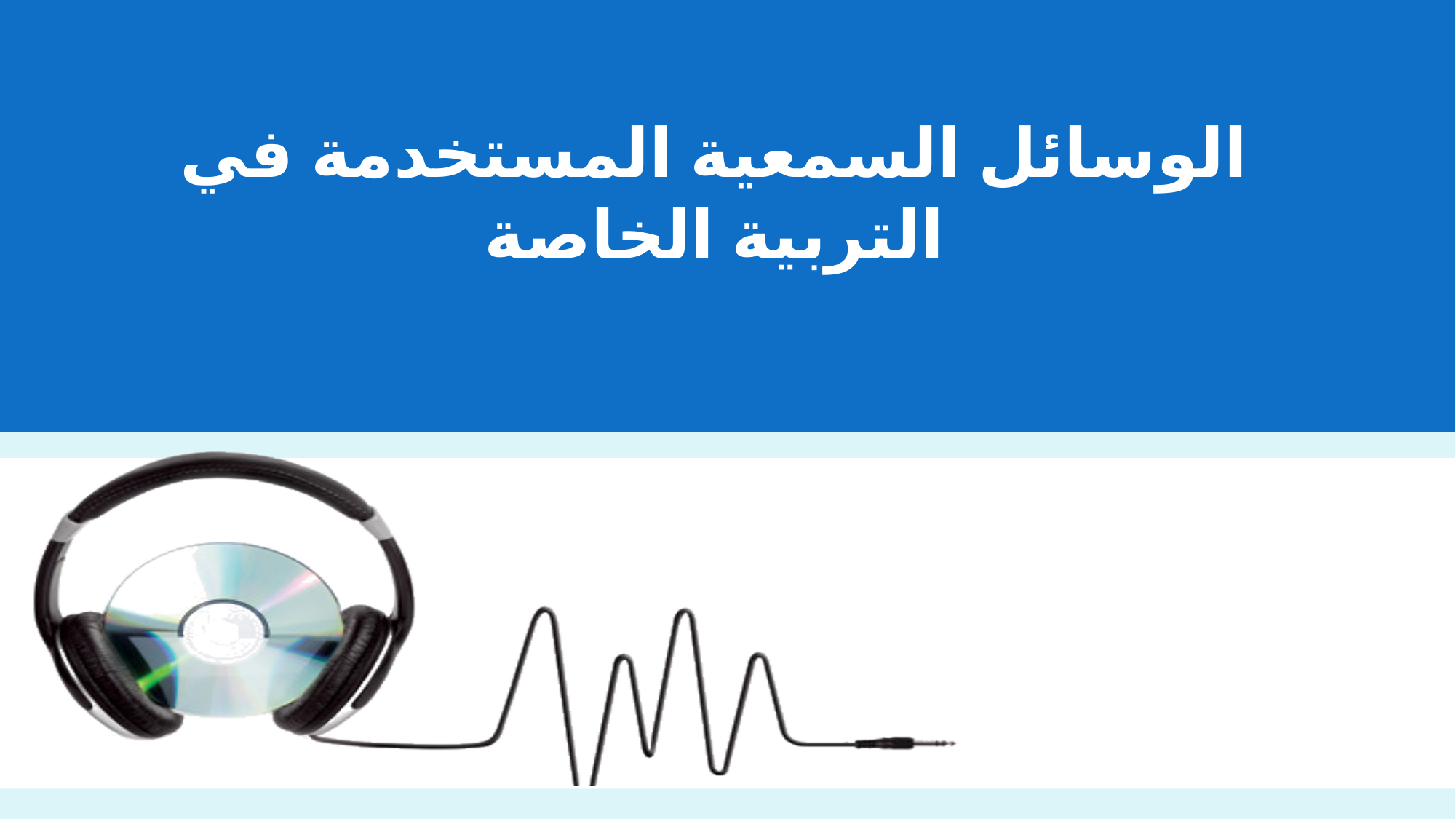

# الوسائل السمعية المستخدمة في التربية الخاصة